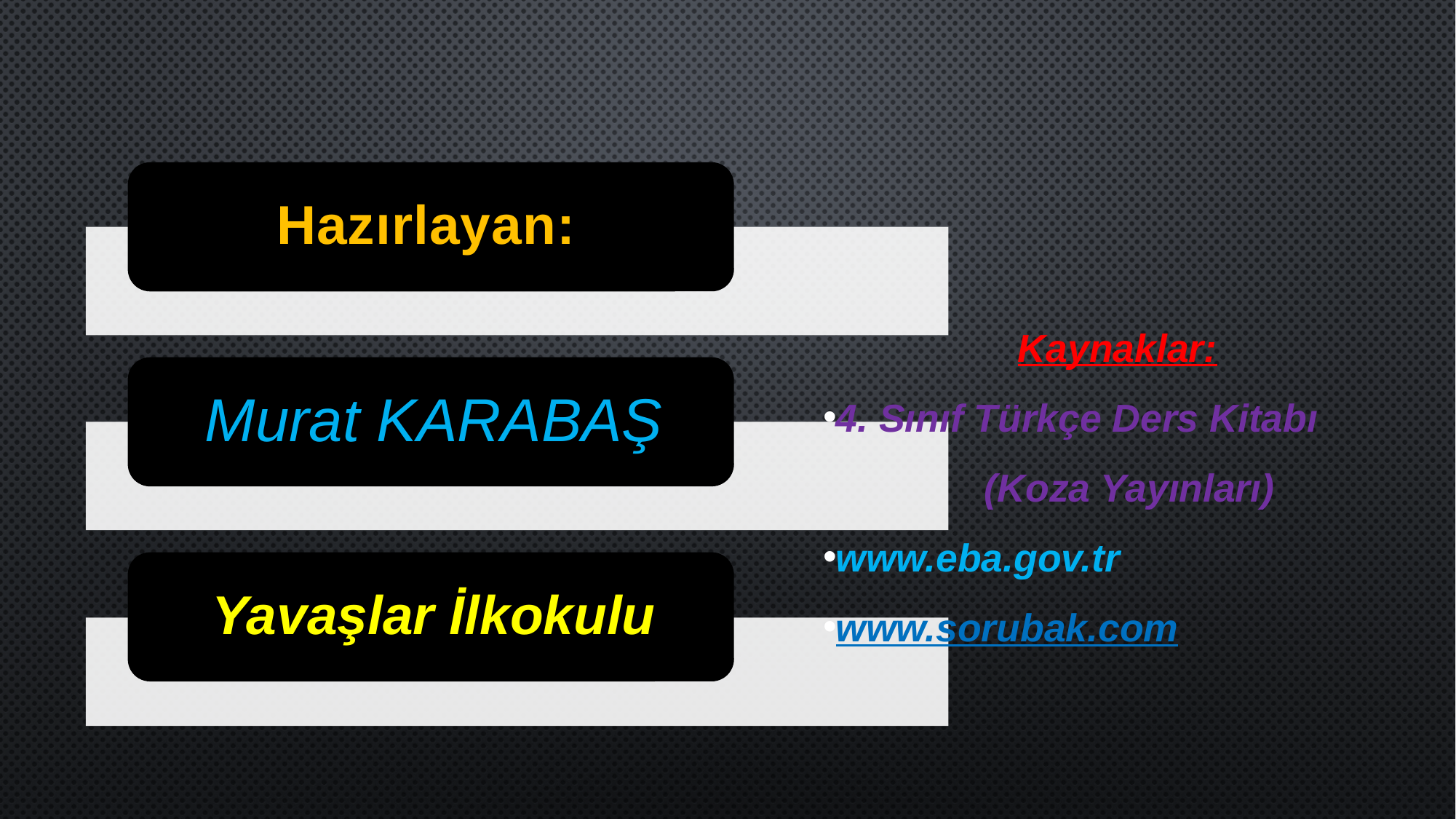

Hazırlayan:
Murat KARABAŞ
Yavaşlar İlkokulu
Kaynaklar:
4. Sınıf Türkçe Ders Kitabı
               (Koza Yayınları)
www.eba.gov.tr
www.sorubak.com